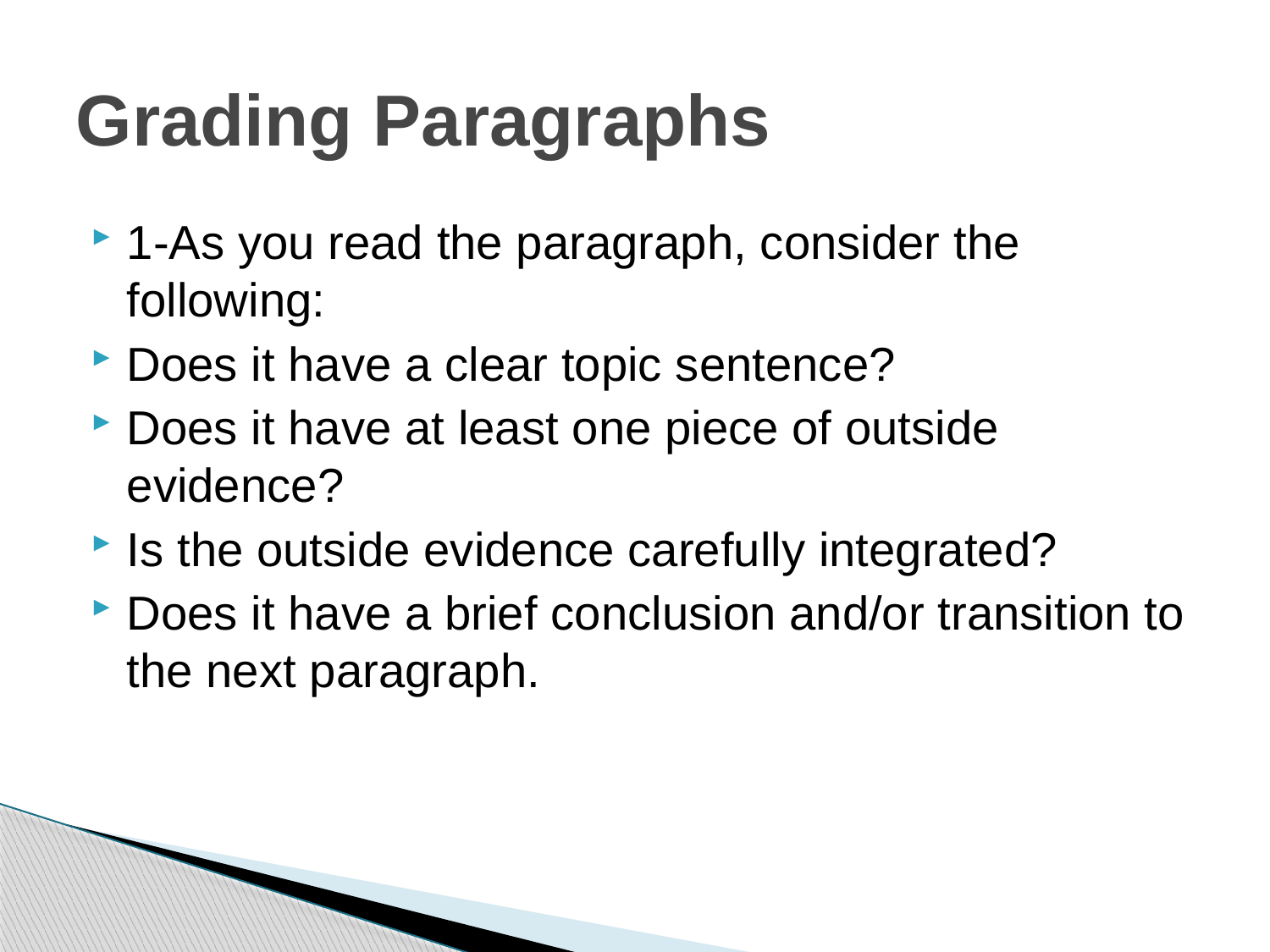

# Grading Paragraphs
1-As you read the paragraph, consider the following:
Does it have a clear topic sentence?
Does it have at least one piece of outside evidence?
Is the outside evidence carefully integrated?
Does it have a brief conclusion and/or transition to the next paragraph.